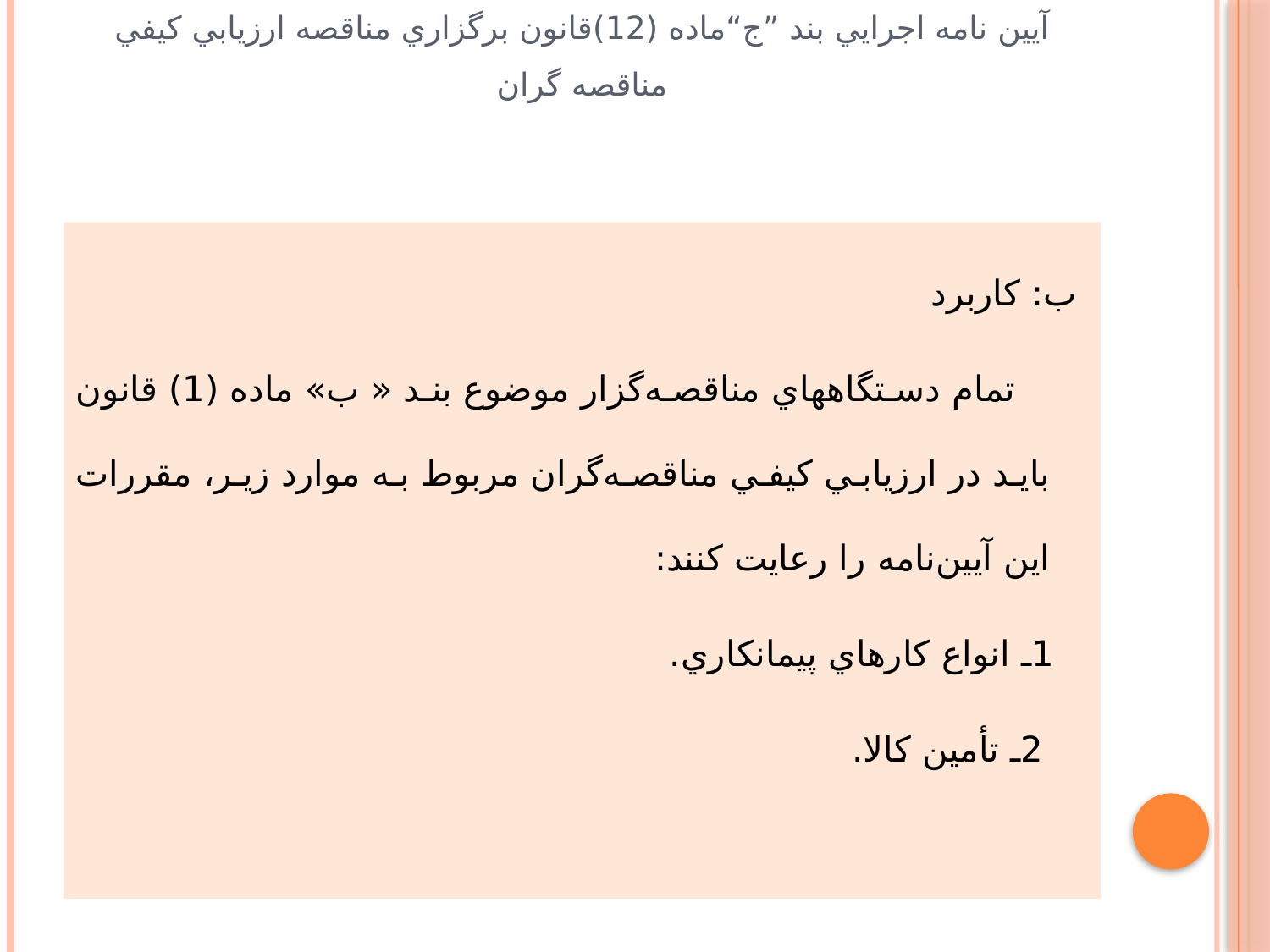

# آيين نامه اجرايي بند ”ج“ماده (12)قانون برگزاري مناقصه ارزيابي كيفي مناقصه گران
 ب: كاربرد
    تمام دستگاههاي مناقصه‌گزار موضوع بند « ب» ماده (1) قانون بايد در ارزيابي كيفي مناقصه‌گران مربوط به موارد زير، مقررات اين آيين‌نامه را رعايت كنند:
   1ـ انواع كارهاي پيمانكاري.
    2ـ تأمين كالا.